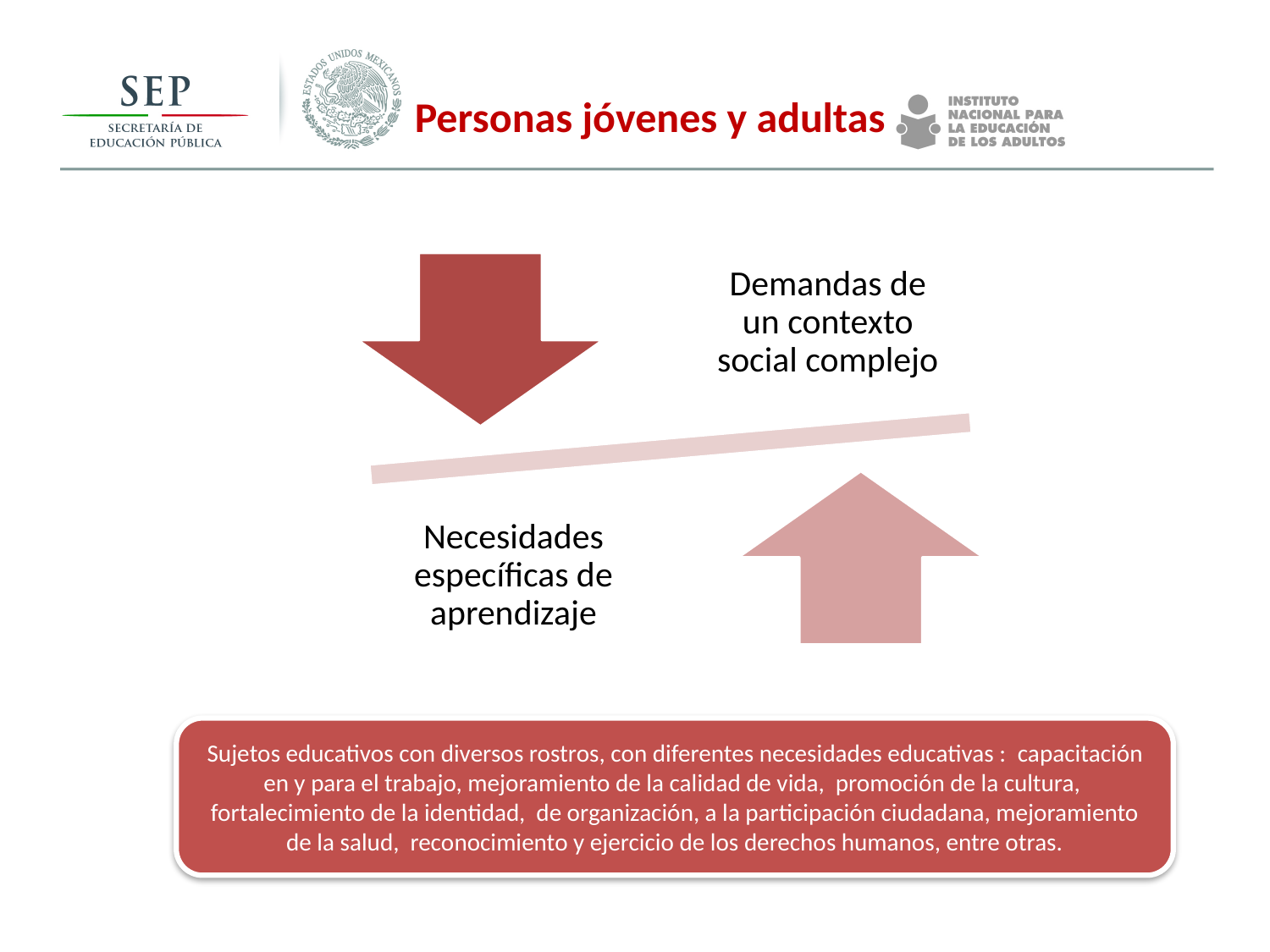

# Personas jóvenes y adultas
Demandas de un contexto social complejo
Necesidades específicas de aprendizaje
Sujetos educativos con diversos rostros, con diferentes necesidades educativas :  capacitación en y para el trabajo, mejoramiento de la calidad de vida,  promoción de la cultura,  fortalecimiento de la identidad,  de organización, a la participación ciudadana, mejoramiento de la salud,  reconocimiento y ejercicio de los derechos humanos, entre otras.